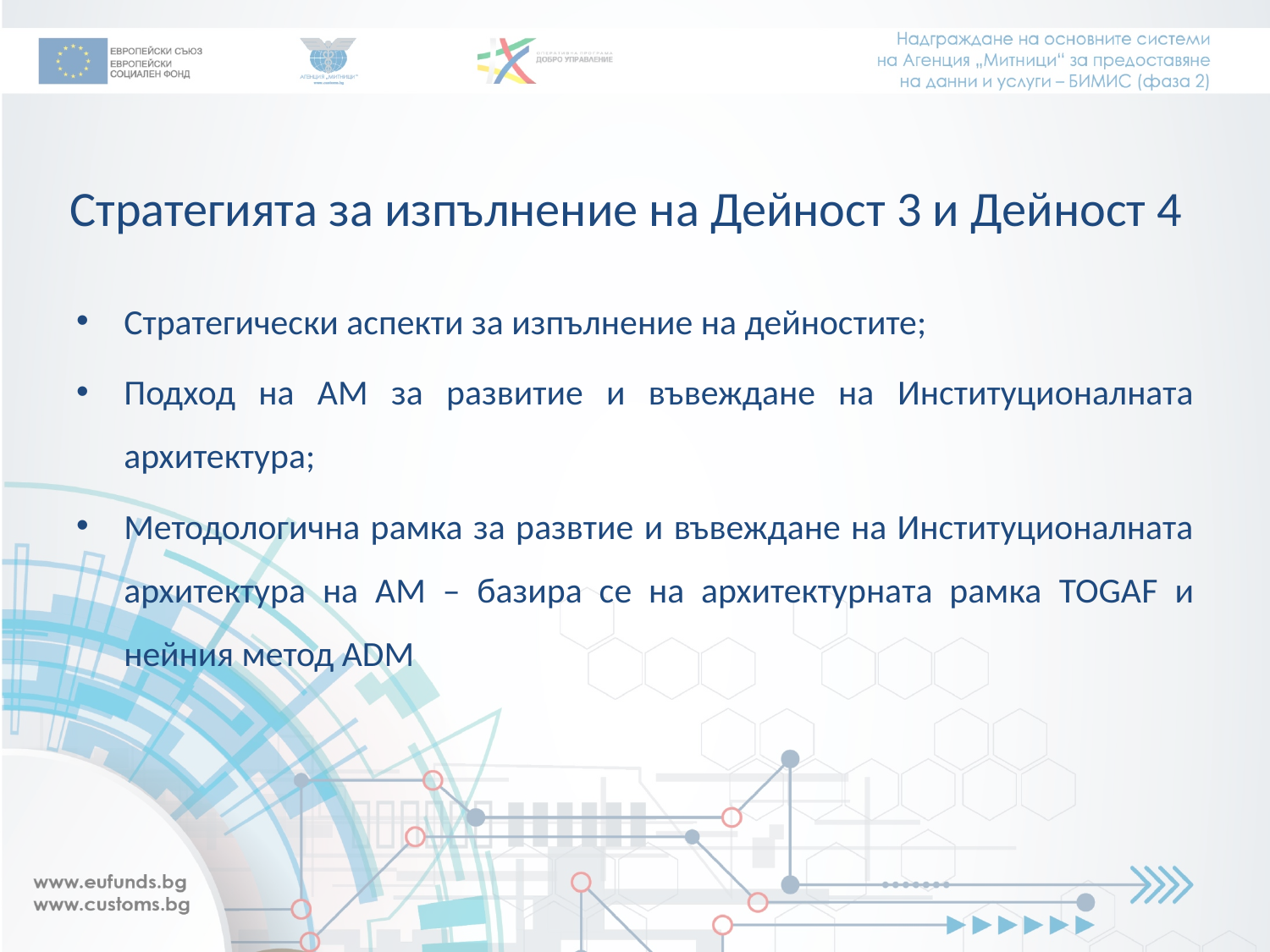

# Стратегията за изпълнение на Дейност 3 и Дейност 4

Стратегически аспекти за изпълнение на дейностите;
Подход на АМ за развитие и въвеждане на Институционалната архитектура;
Методологична рамка за развтие и въвеждане на Институционалната архитектура на АМ – базира се на архитектурната рамка TOGAF и нейния метод ADM